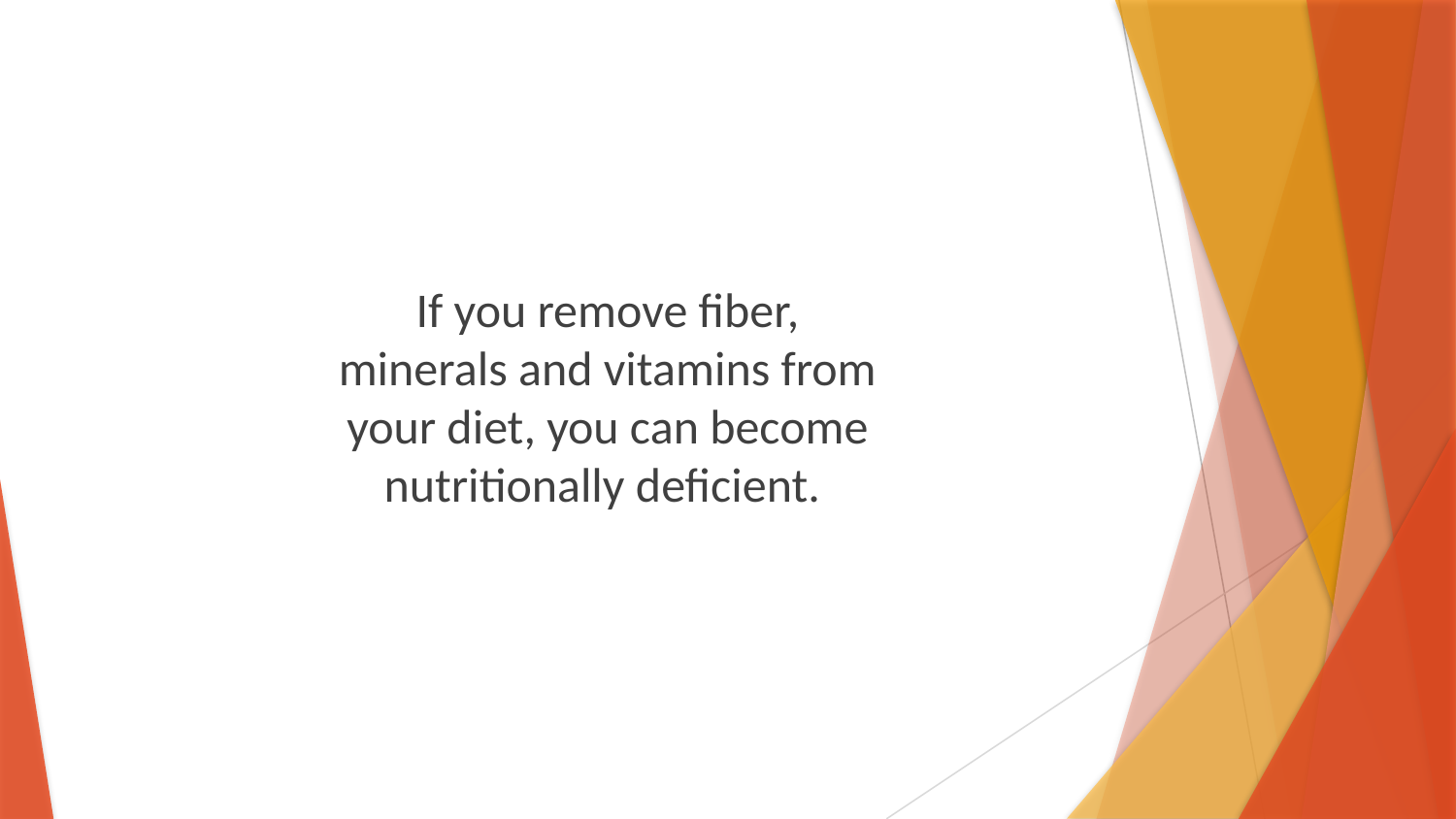

If you remove fiber, minerals and vitamins from your diet, you can become nutritionally deficient.